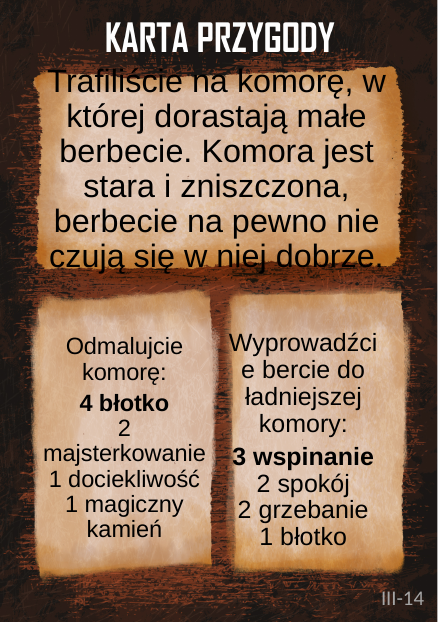

# Trafiliście na komorę, w której dorastają małe berbecie. Komora jest stara i zniszczona, berbecie na pewno nie czują się w niej dobrze.
Wyprowadźcie bercie do ładniejszej komory:
3 wspinanie
2 spokój
2 grzebanie
1 błotko
Odmalujcie komorę:
4 błotko
2 majsterkowanie
1 dociekliwość
1 magiczny kamień
III-14